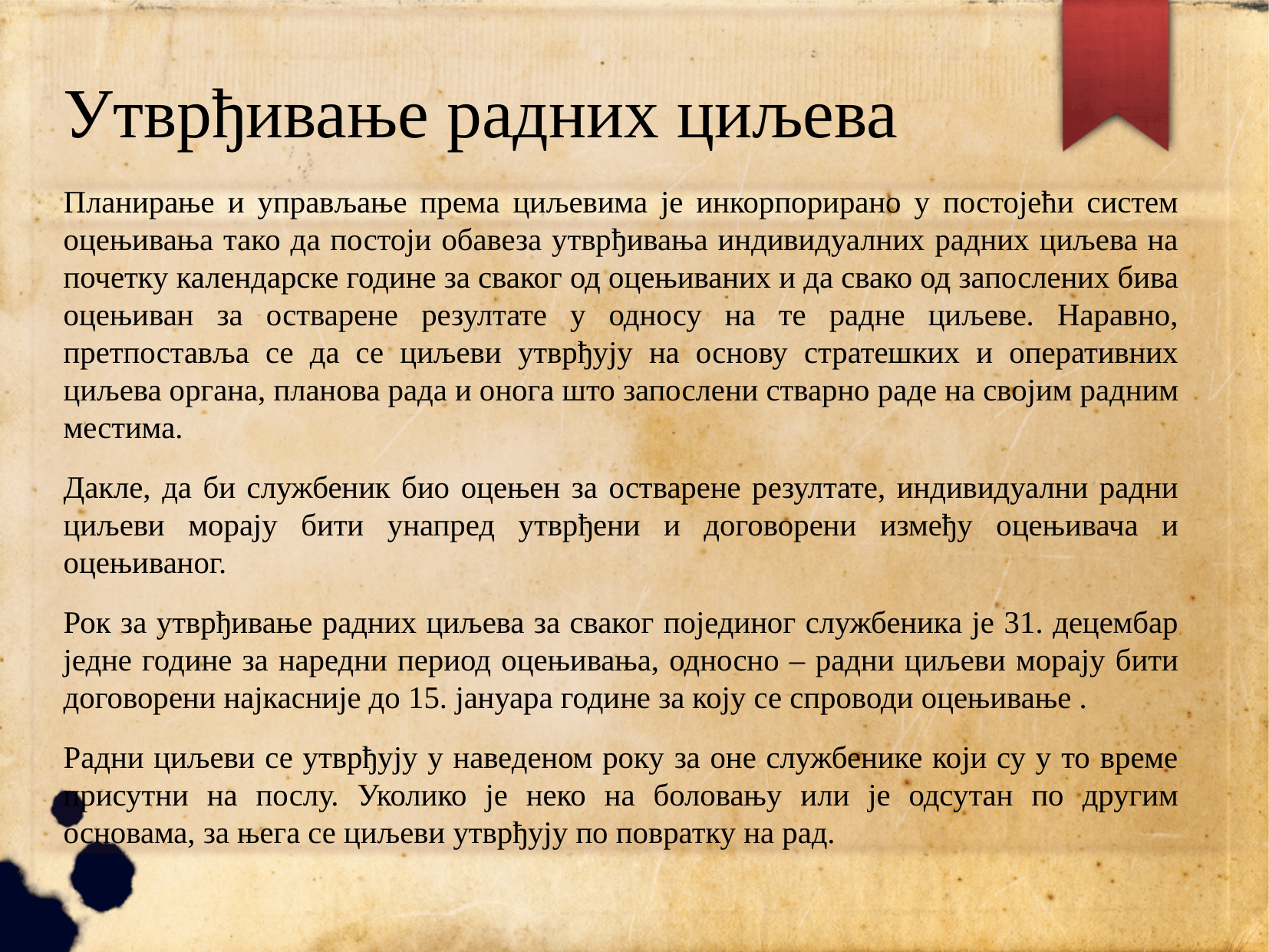

# Утврђивање радних циљева
Планирање и управљање према циљевима је инкорпорирано у постојећи систем оцењивања тако да постоји обавеза утврђивања индивидуалних радних циљева на почетку календарске године за сваког од оцењиваних и да свако од запослених бива оцењиван за остварене резултате у односу на те радне циљеве. Наравно, претпоставља се да се циљеви утврђују на основу стратешких и оперативних циљева органа, планова рада и онога што запослени стварно раде на својим радним местима.
Дакле, да би службеник био оцењен за остварене резултате, индивидуални радни циљеви морају бити унапред утврђени и договорени између оцењивача и оцењиваног.
Рок за утврђивање радних циљева за сваког појединог службеника је 31. децембар једне године за наредни период оцењивања, односно – радни циљеви морају бити договорени најкасније до 15. јануара године за коју се спроводи оцењивање .
Радни циљеви се утврђују у наведеном року за оне службенике који су у то време присутни на послу. Уколико је неко на боловању или је одсутан по другим основама, за њега се циљеви утврђују по повратку на рад.